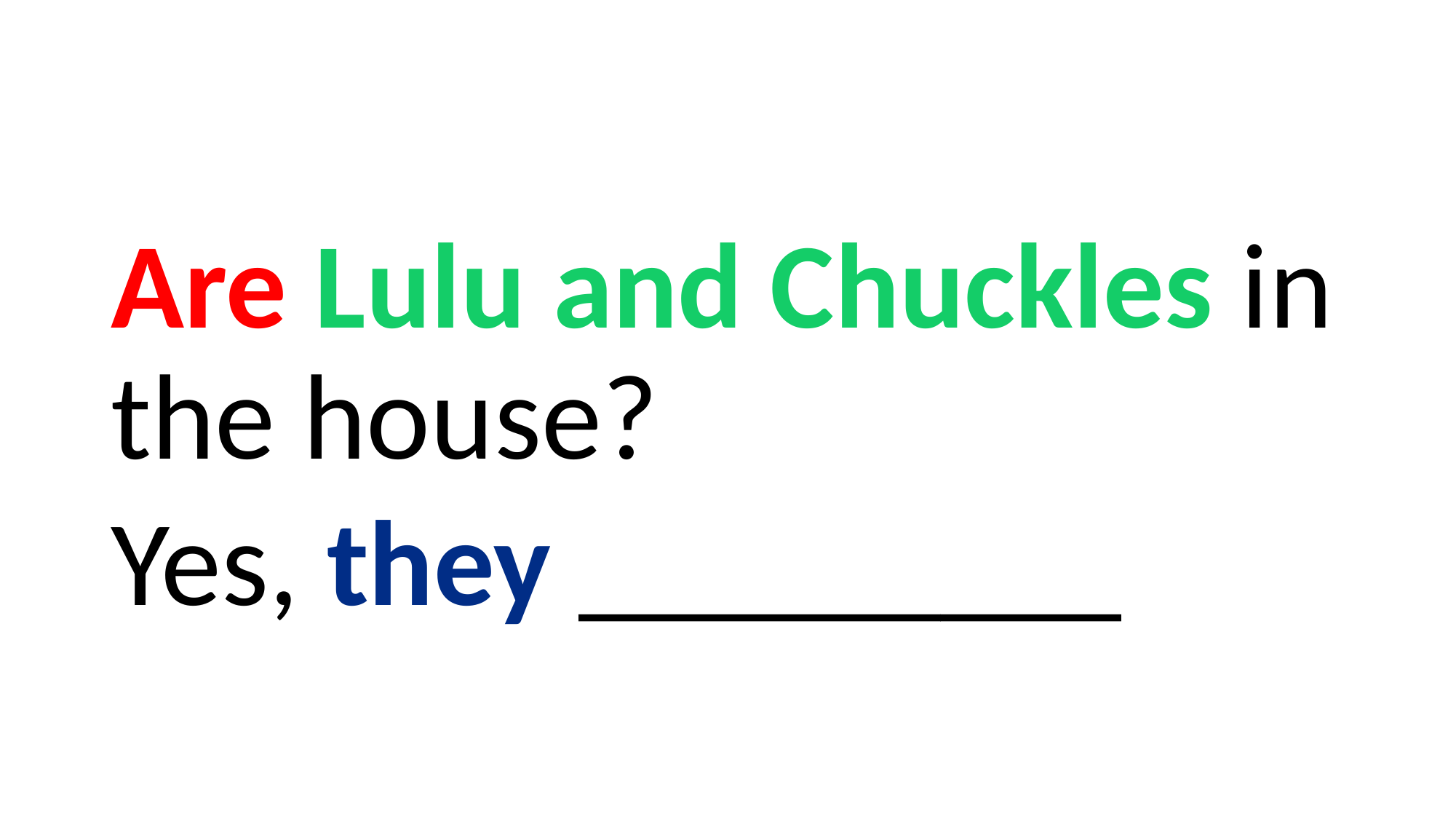

#
Are Lulu and Chuckles in the house?
Yes, they _________